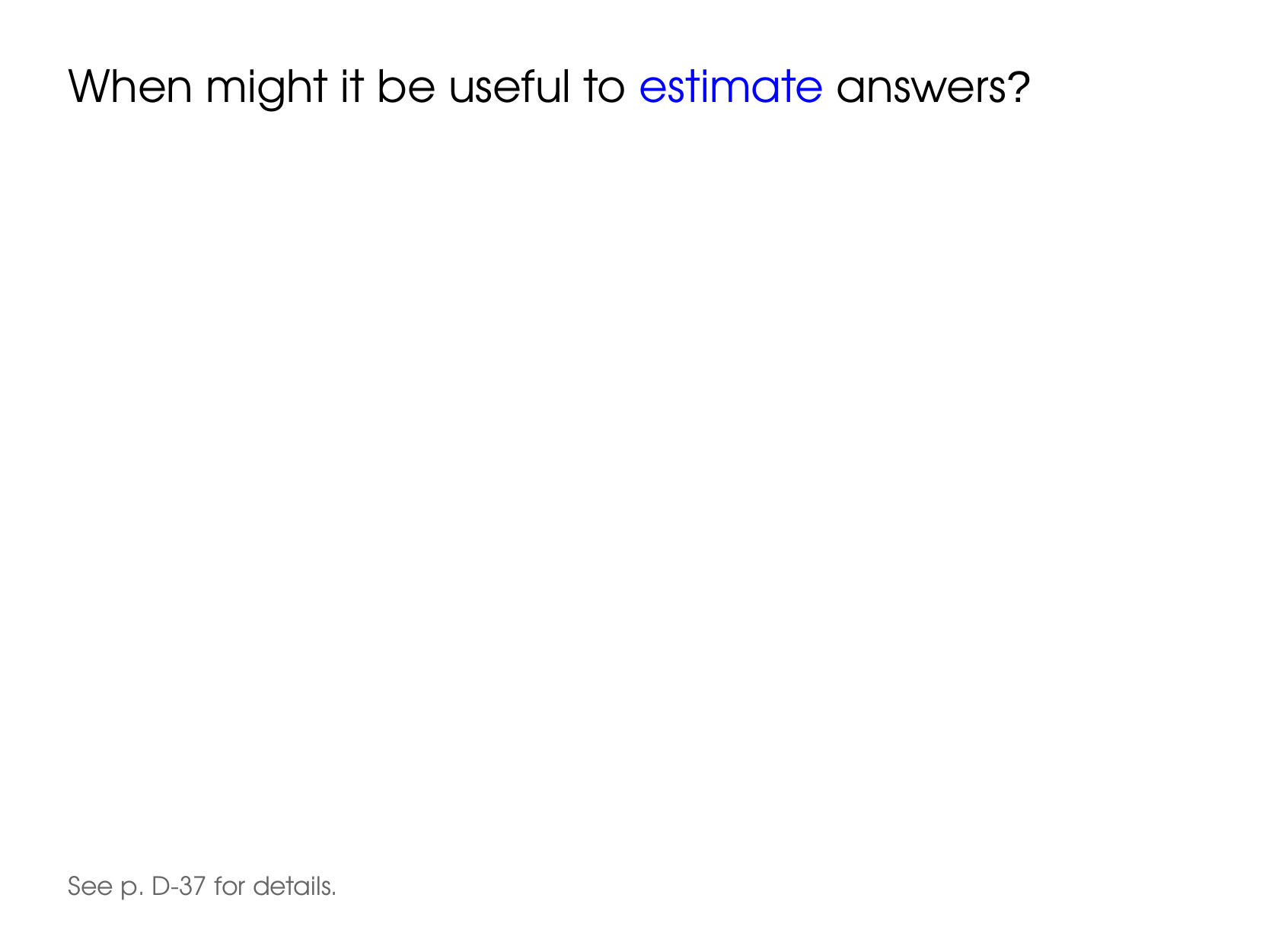

When might it be useful to estimate answers?
See p. D-37 for details.